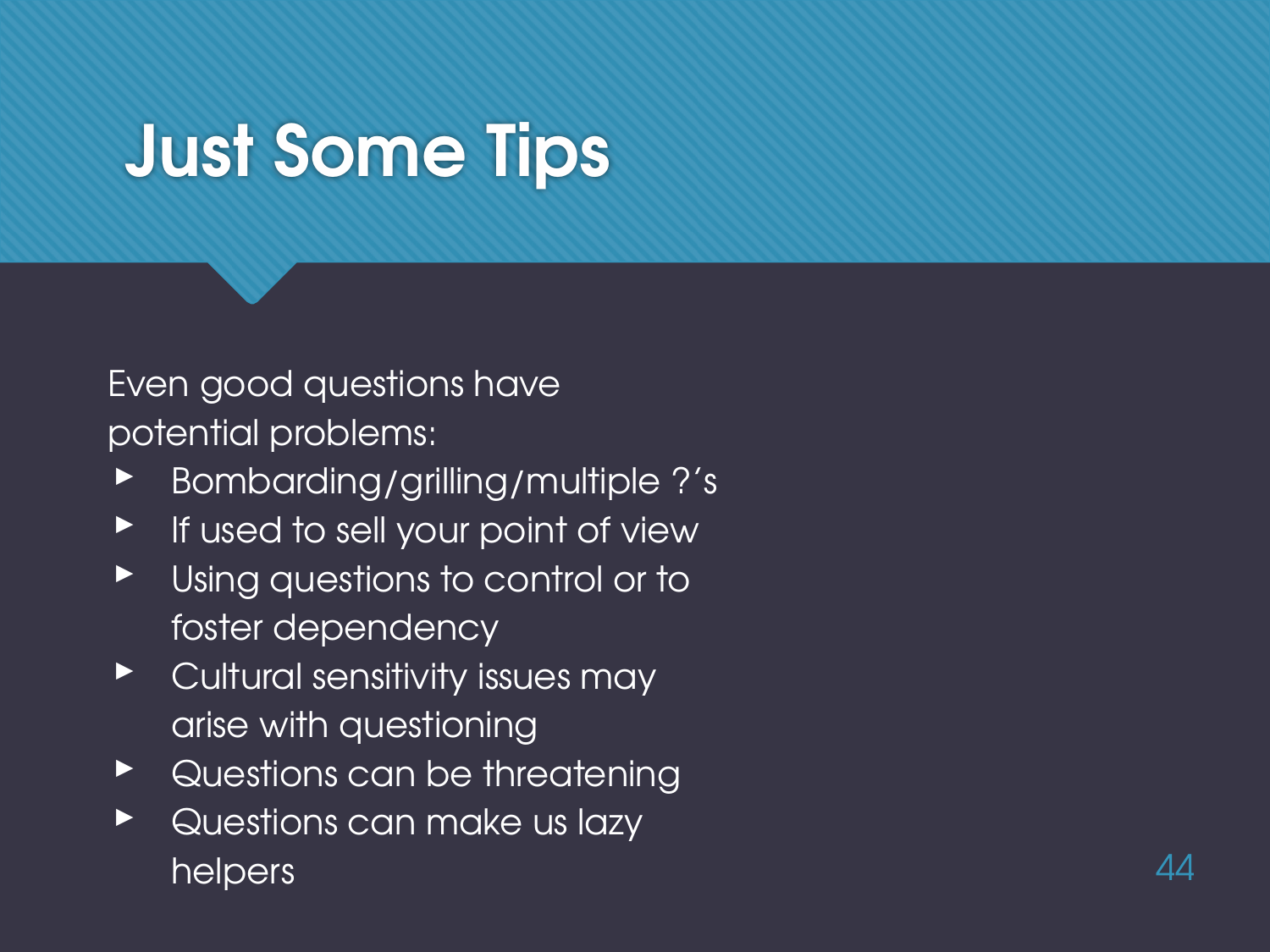

# Just Some Tips
Even good questions have potential problems:
Bombarding/grilling/multiple ?’s
If used to sell your point of view
Using questions to control or to foster dependency
Cultural sensitivity issues may arise with questioning
Questions can be threatening
Questions can make us lazy helpers
44